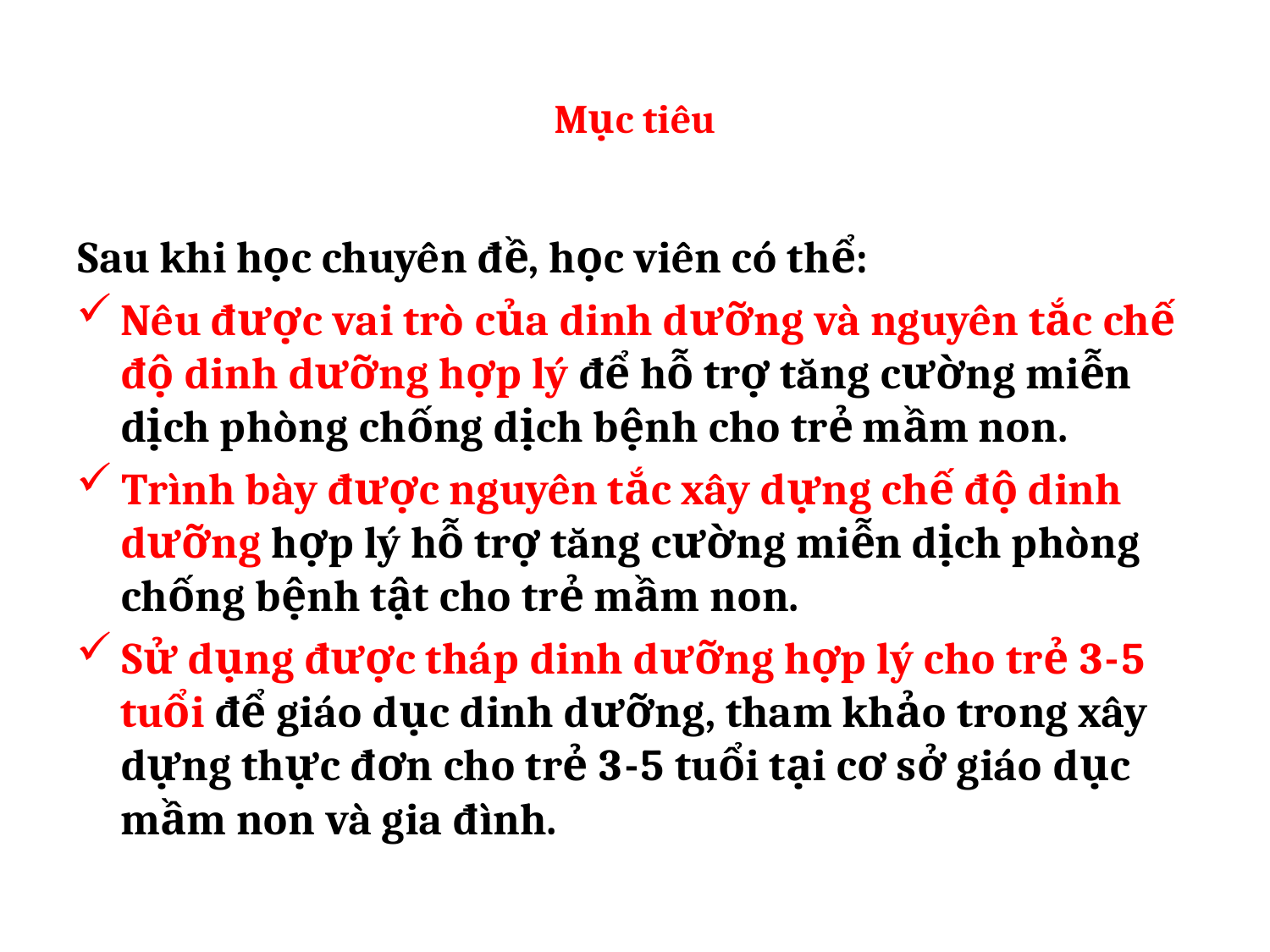

# Mục tiêu
Sau khi học chuyên đề, học viên có thể:
Nêu được vai trò của dinh dưỡng và nguyên tắc chế độ dinh dưỡng hợp lý để hỗ trợ tăng cường miễn dịch phòng chống dịch bệnh cho trẻ mầm non.
Trình bày được nguyên tắc xây dựng chế độ dinh dưỡng hợp lý hỗ trợ tăng cường miễn dịch phòng chống bệnh tật cho trẻ mầm non.
Sử dụng được tháp dinh dưỡng hợp lý cho trẻ 3-5 tuổi để giáo dục dinh dưỡng, tham khảo trong xây dựng thực đơn cho trẻ 3-5 tuổi tại cơ sở giáo dục mầm non và gia đình.